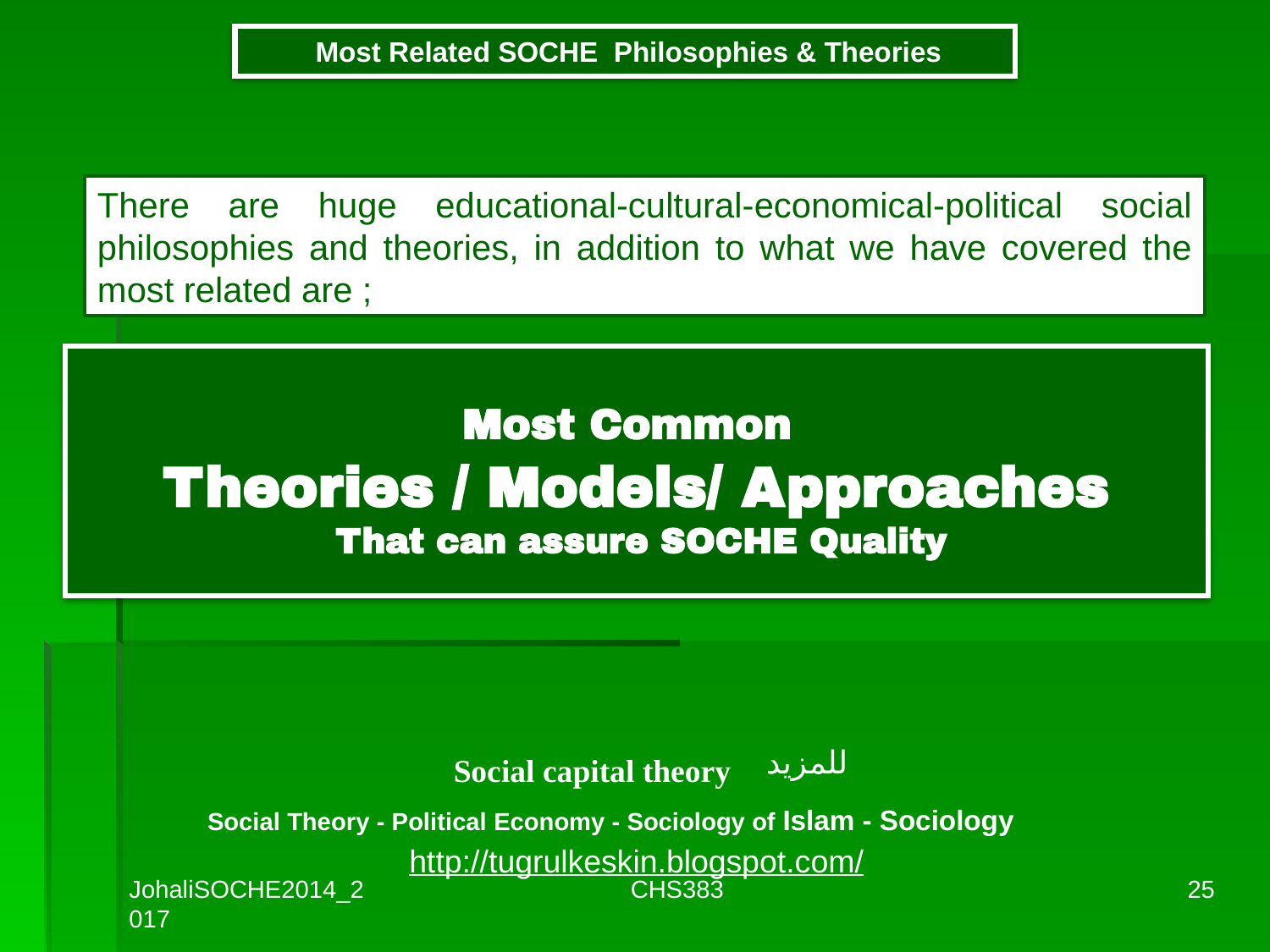

Most Related SOCHE  Philosophies & Theories
There are huge educational-cultural-economical-political social philosophies and theories, in addition to what we have covered the most related are ;
# Most Common Theories / Models/ Approaches That can assure SOCHE Quality
 للمزيد
Social capital theory
Social Theory - Political Economy - Sociology of Islam - Sociology
http://tugrulkeskin.blogspot.com/
JohaliSOCHE2014_2017
CHS383
25